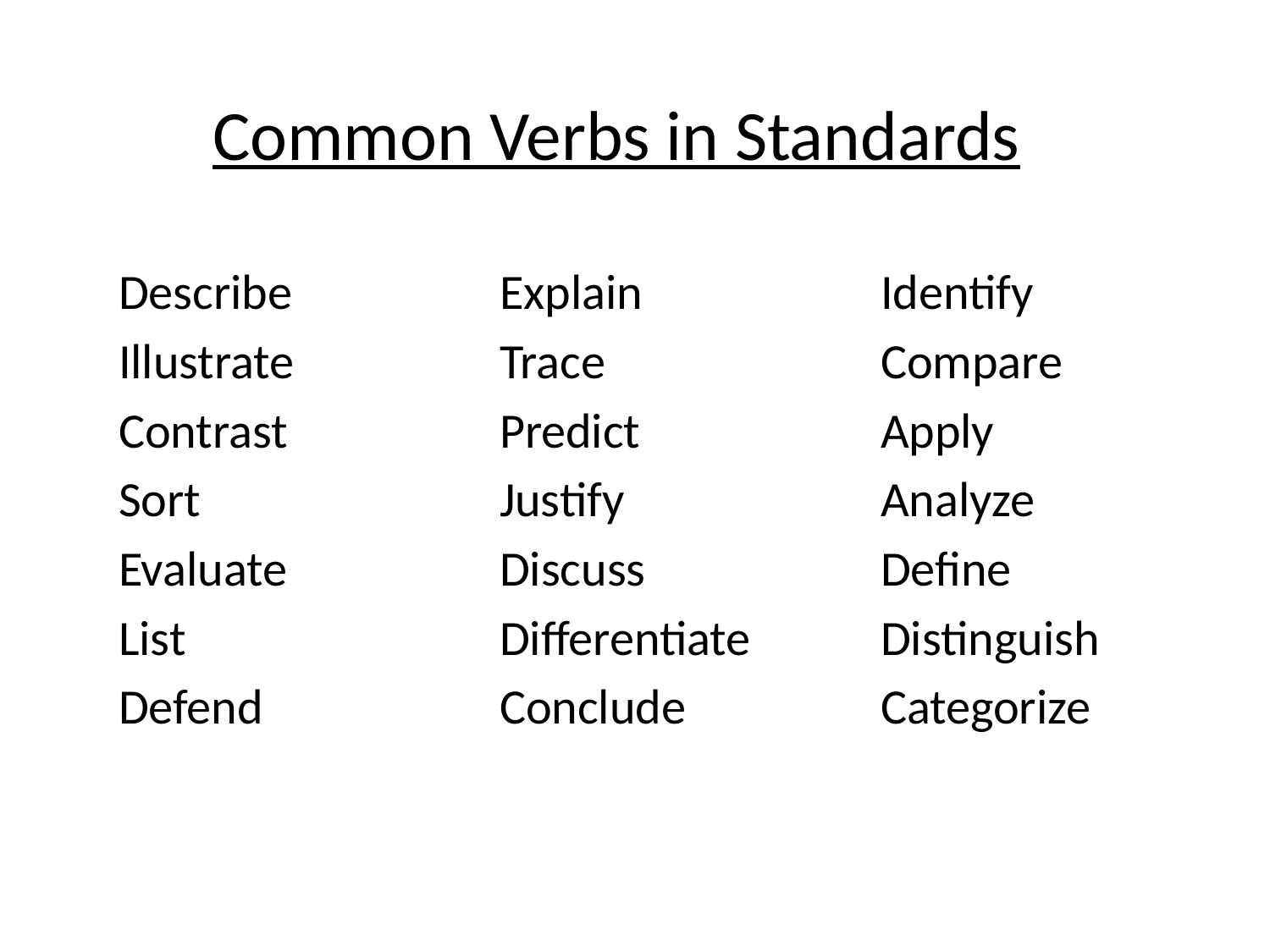

Common Verbs in Standards
Describe		Explain		Identify
Illustrate		Trace			Compare
Contrast		Predict		Apply
Sort			Justify			Analyze
Evaluate		Discuss		Define
List			Differentiate       	Distinguish
Defend		Conclude		Categorize